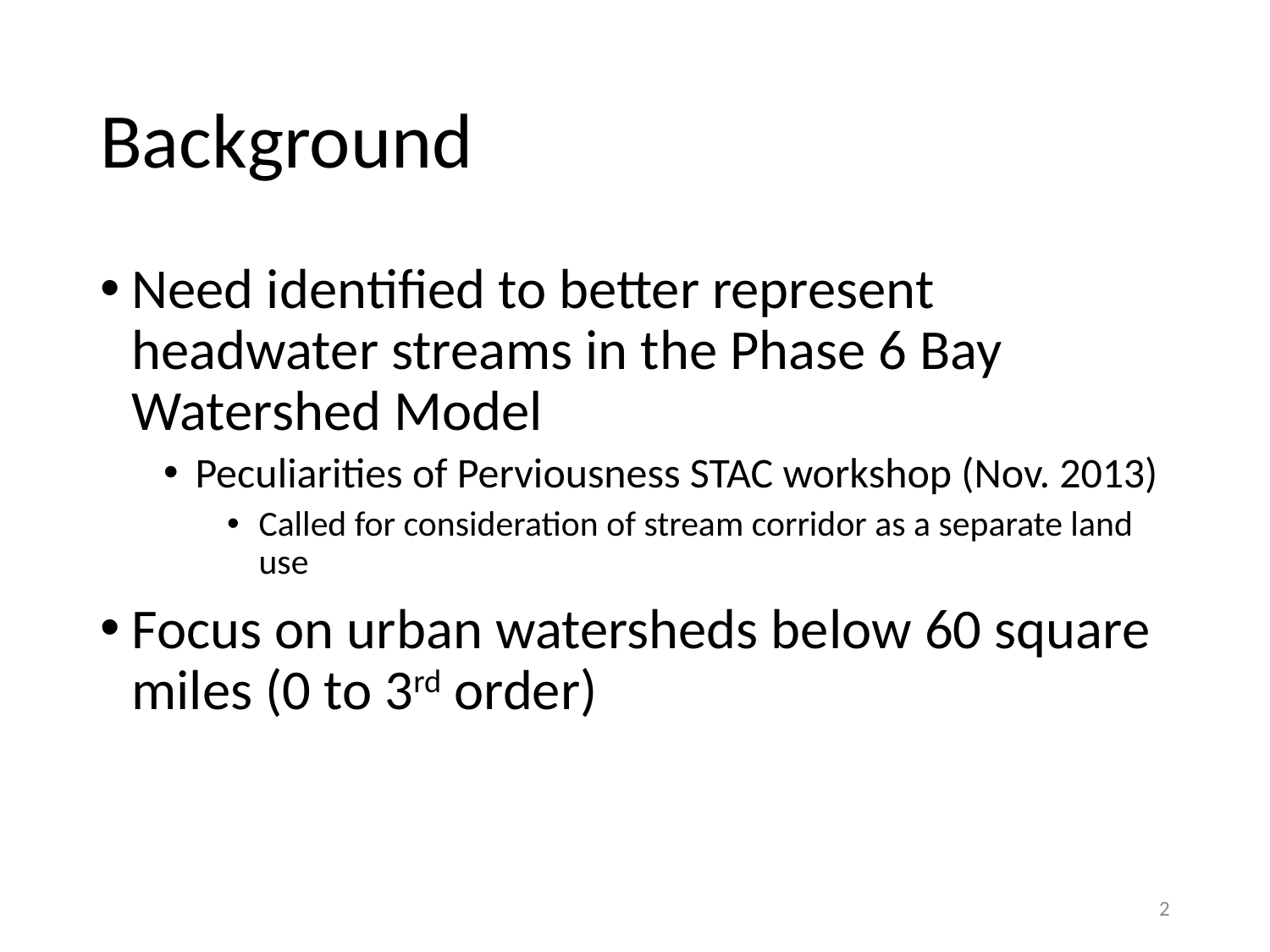

# Background
Need identified to better represent headwater streams in the Phase 6 Bay Watershed Model
Peculiarities of Perviousness STAC workshop (Nov. 2013)
Called for consideration of stream corridor as a separate land use
Focus on urban watersheds below 60 square miles (0 to 3rd order)

2